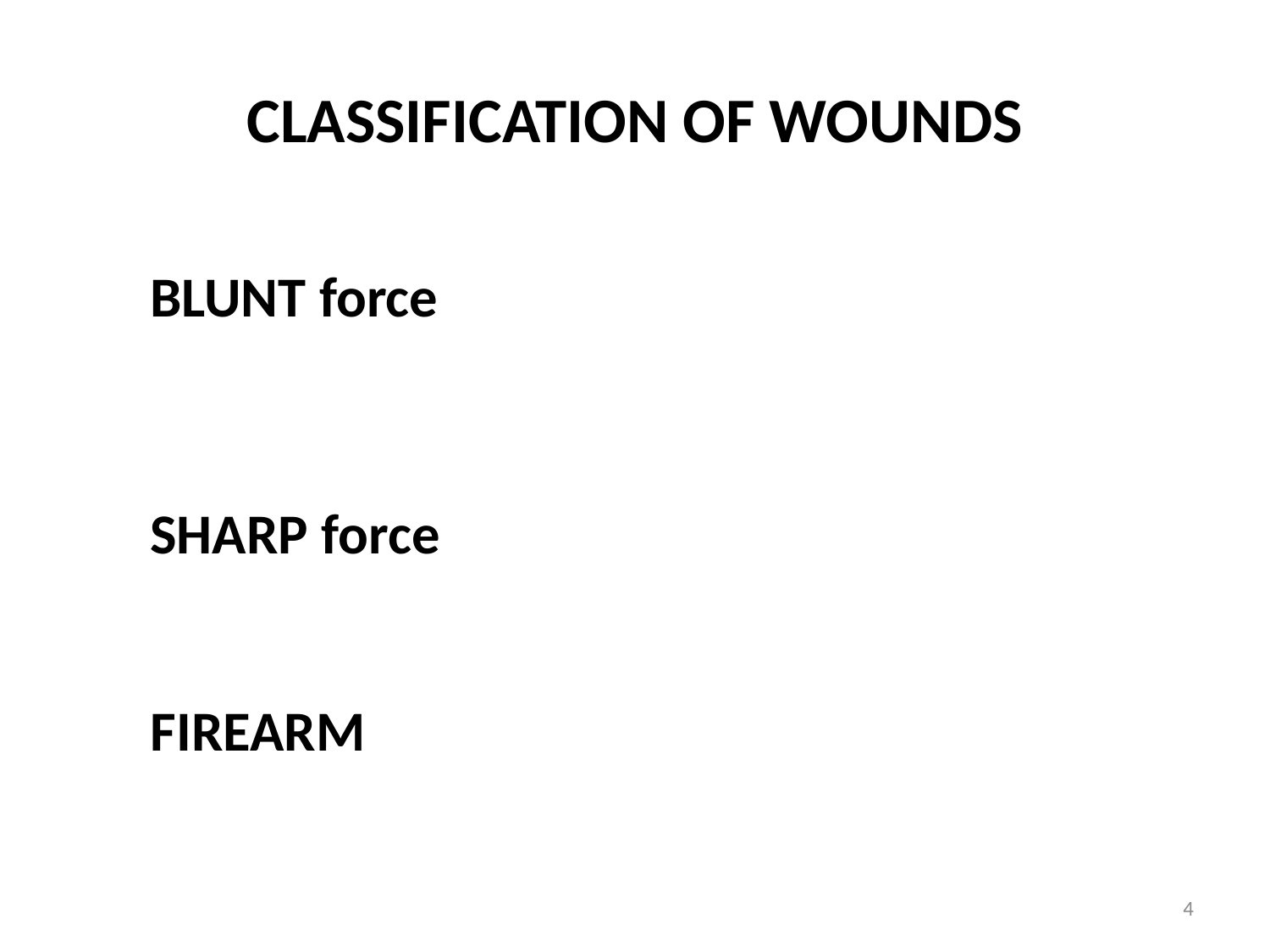

# CLASSIFICATION OF WOUNDS

BLUNT force

SHARP force

FIREARM
4